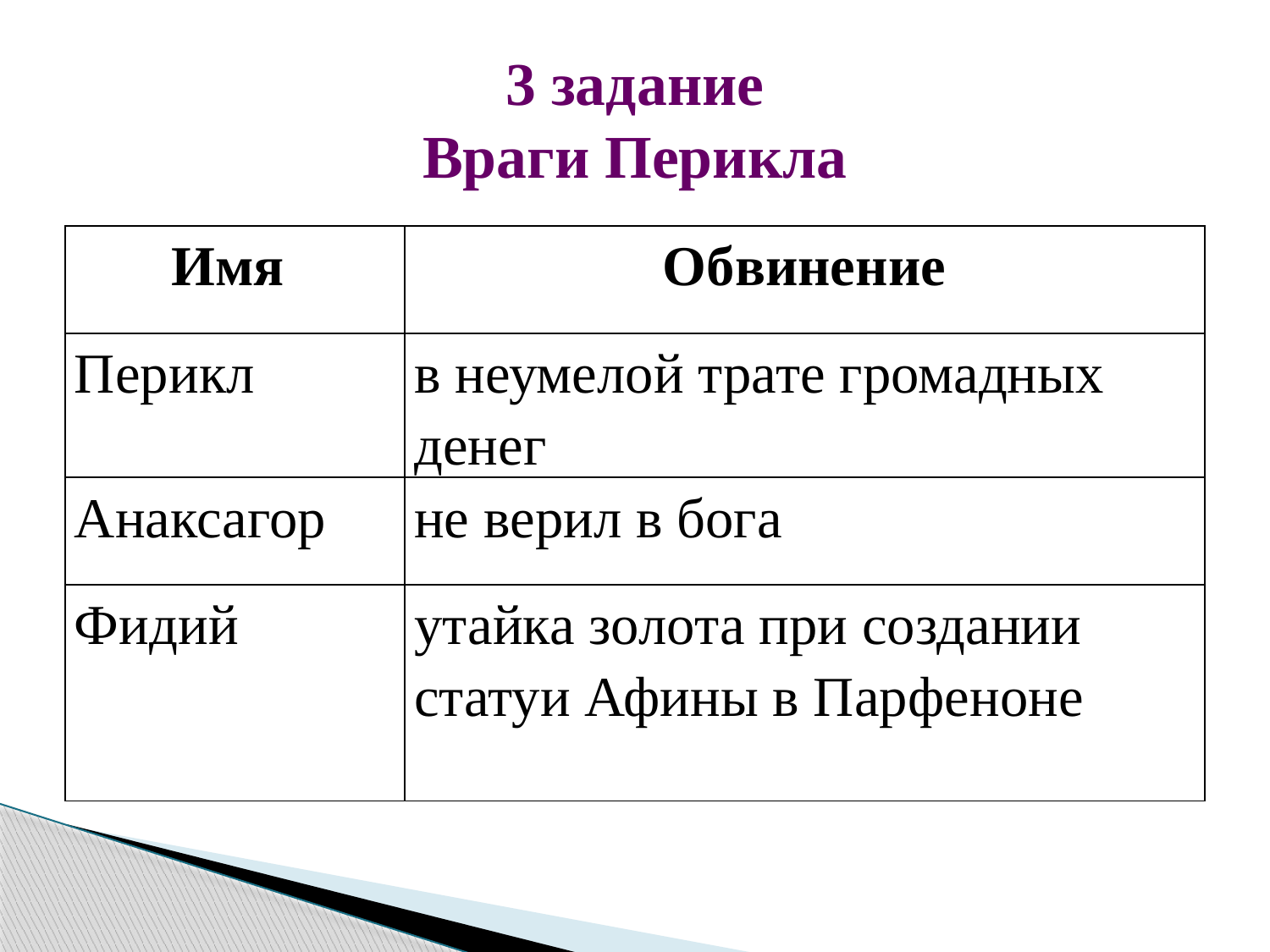

# 3 задание Враги Перикла
| Имя | Обвинение |
| --- | --- |
| Перикл | в неумелой трате громадных денег |
| Анаксагор | не верил в бога |
| Фидий | утайка золота при создании статуи Афины в Парфеноне |